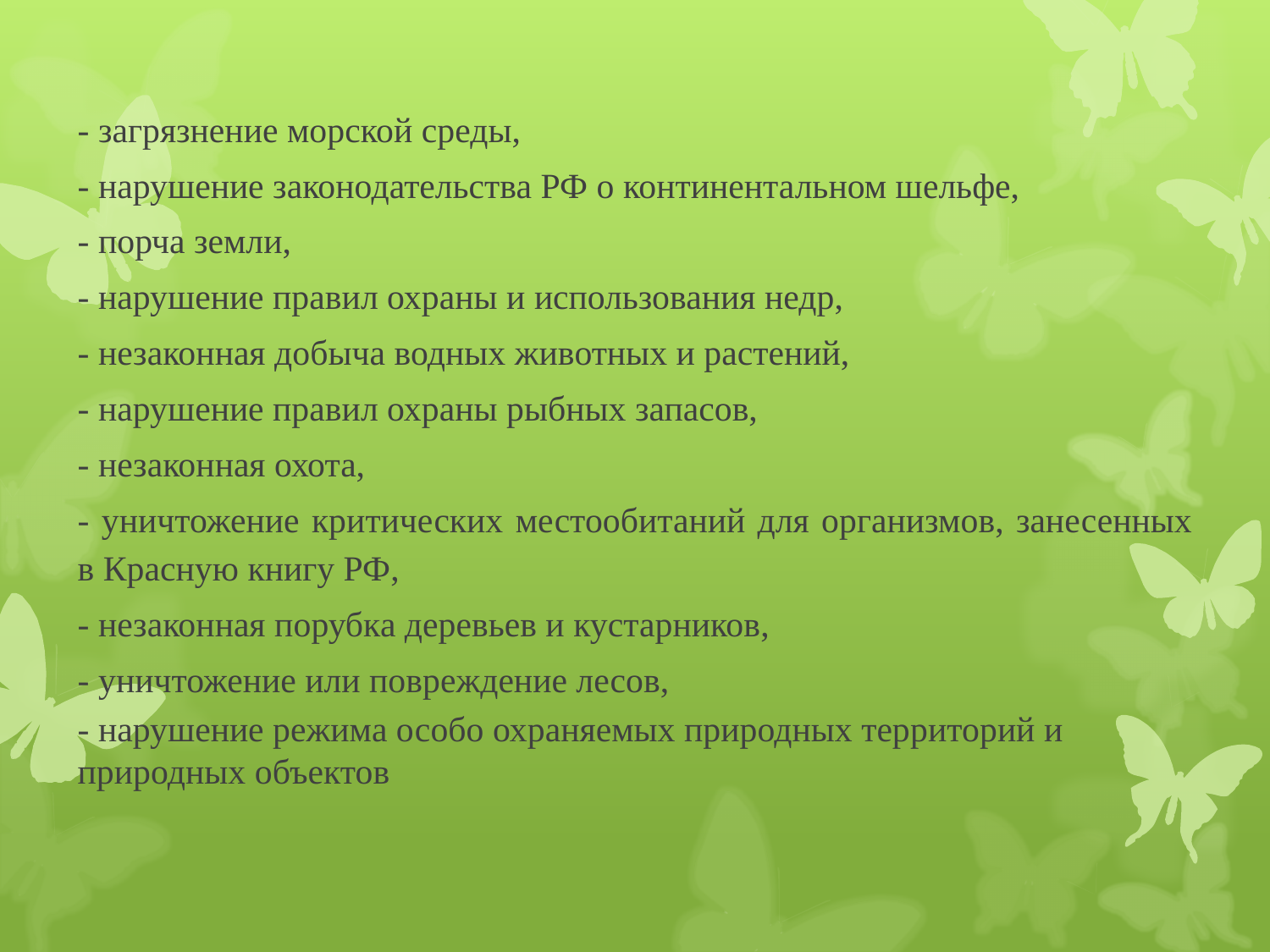

- загрязнение морской среды,
- нарушение законодательства РФ о континентальном шельфе,
- порча земли,
- нарушение правил охраны и использования недр,
- незаконная добыча водных животных и растений,
- нарушение правил охраны рыбных запасов,
- незаконная охота,
- уничтожение критических местообитаний для организмов, занесенных в Красную книгу РФ,
- незаконная порубка деревьев и кустарников,
- уничтожение или повреждение лесов,
- нарушение режима особо охраняемых природных территорий и природных объектов